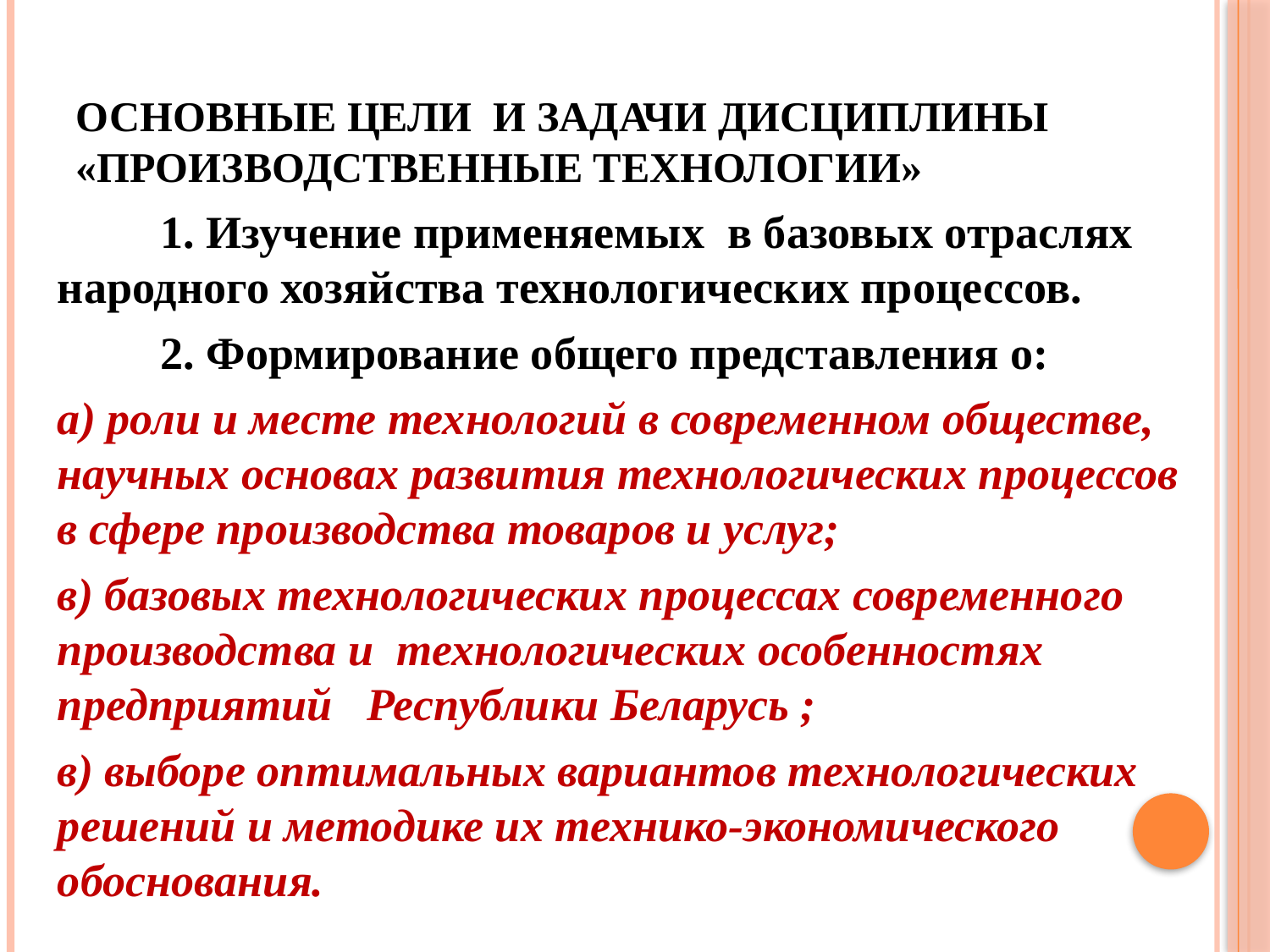

# Основные цели  и задачи дисциплины  «Производственные технологии»
         1. Изучение применяемых  в базовых отраслях народного хозяйства технологических процессов.
         2. Формирование общего представления о:
а) роли и месте технологий в современном обществе, научных основах развития технологических процессов в сфере производства товаров и услуг;
в) базовых технологических процессах современного производства и  технологических особенностях предприятий   Республики Беларусь ;
в) выборе оптимальных вариантов технологических решений и методике их технико-экономического обоснования.